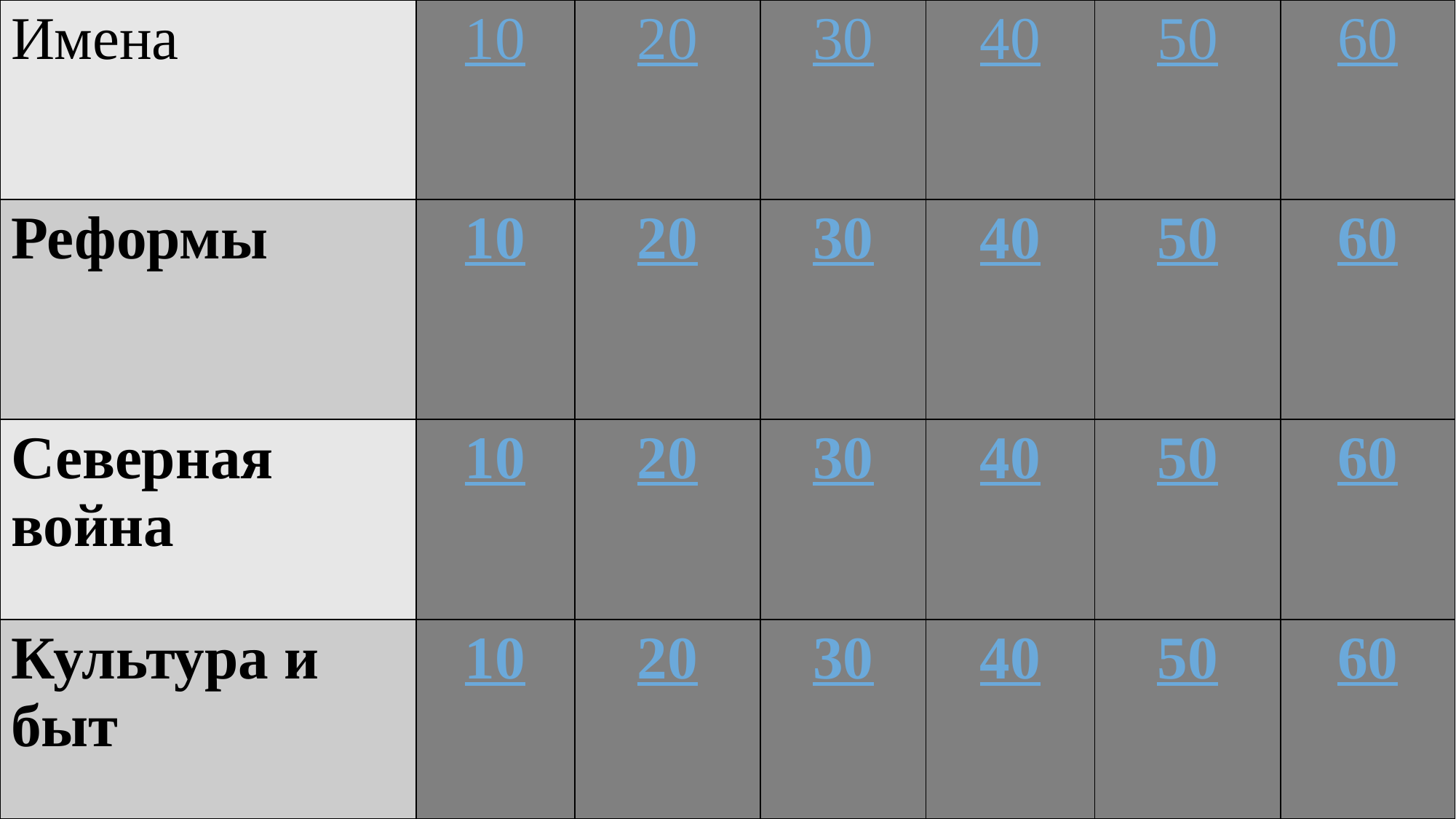

| Имена | 10 | 20 | 30 | 40 | 50 | 60 |
| --- | --- | --- | --- | --- | --- | --- |
| Реформы | 10 | 20 | 30 | 40 | 50 | 60 |
| Северная война | 10 | 20 | 30 | 40 | 50 | 60 |
| Культура и быт | 10 | 20 | 30 | 40 | 50 | 60 |